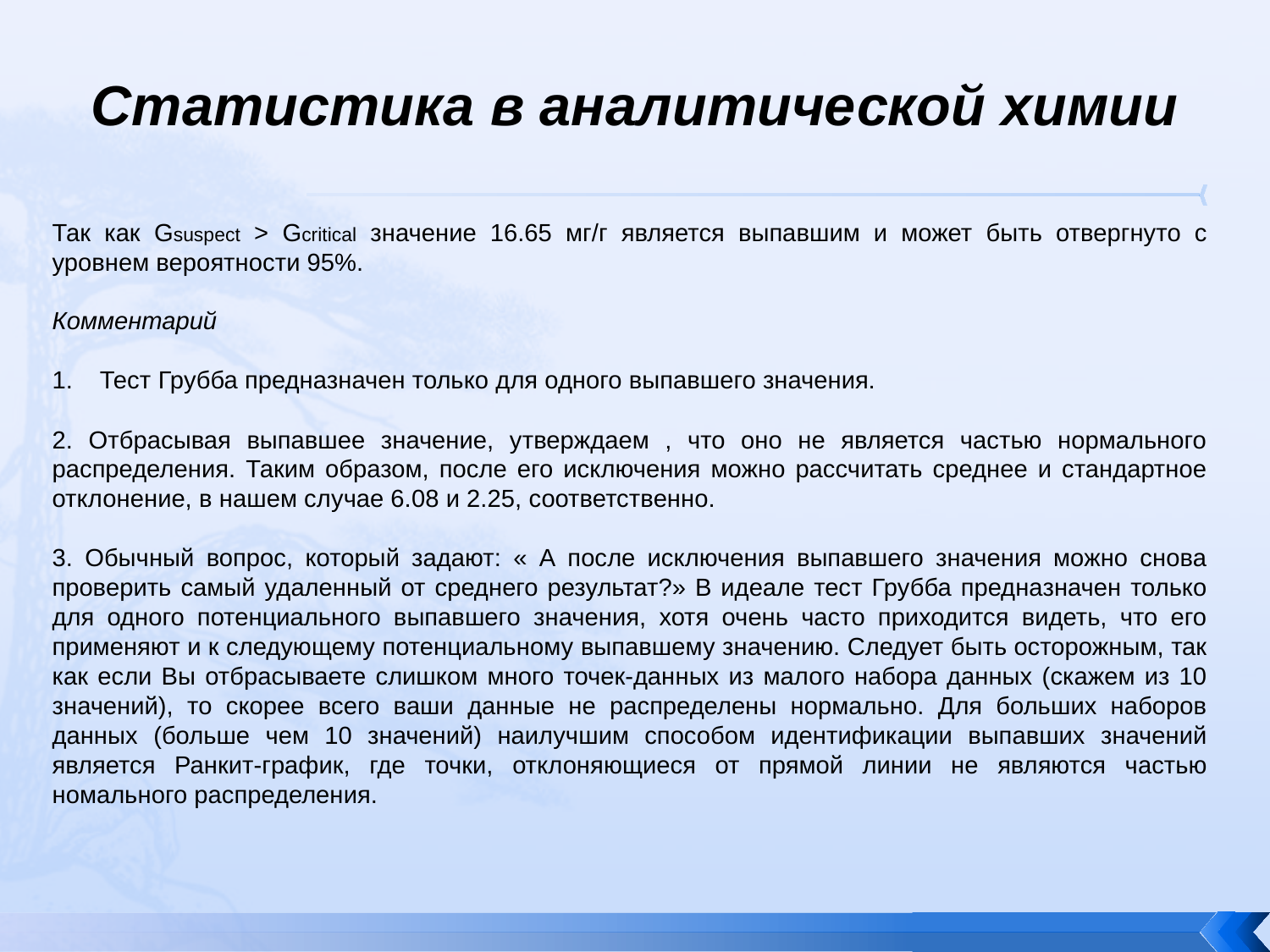

# Статистика в аналитической химии
Так как Gsuspect > Gcritical значение 16.65 мг/г является выпавшим и может быть отвергнуто с уровнем вероятности 95%.

Комментарий

Тест Грубба предназначен только для одного выпавшего значения.

2. Отбрасывая выпавшее значение, утверждаем , что оно не является частью нормального распределения. Таким образом, после его исключения можно рассчитать среднее и стандартное отклонение, в нашем случае 6.08 и 2.25, соответственно.

3. Обычный вопрос, который задают: « А после исключения выпавшего значения можно снова проверить самый удаленный от среднего результат?» В идеале тест Грубба предназначен только для одного потенциального выпавшего значения, хотя очень часто приходится видеть, что его применяют и к следующему потенциальному выпавшему значению. Следует быть осторожным, так как если Вы отбрасываете слишком много точек-данных из малого набора данных (скажем из 10 значений), то скорее всего ваши данные не распределены нормально. Для больших наборов данных (больше чем 10 значений) наилучшим способом идентификации выпавших значений является Ранкит-график, где точки, отклоняющиеся от прямой линии не являются частью номального распределения.